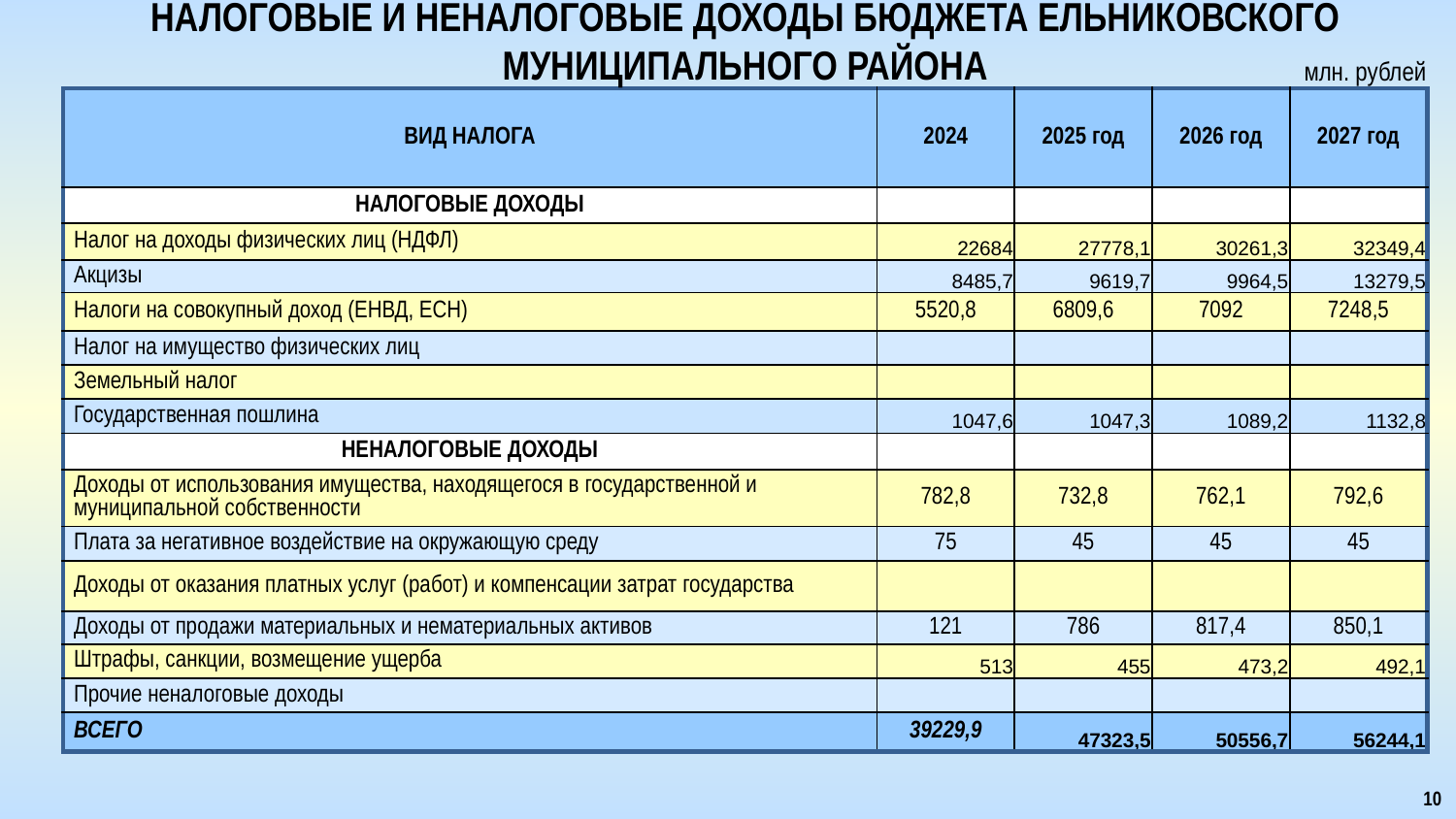

# НАЛОГОВЫЕ И НЕНАЛОГОВЫЕ ДОХОДЫ БЮДЖЕТА ЕЛЬНИКОВСКОГО МУНИЦИПАЛЬНОГО РАЙОНА
млн. рублей
| Вид налога | 2024 | 2025 год | 2026 год | 2027 год |
| --- | --- | --- | --- | --- |
| Налоговые доходы |  |  |  |  |
| Налог на доходы физических лиц (НДФЛ) | 22684 | 27778,1 | 30261,3 | 32349,4 |
| Акцизы | 8485,7 | 9619,7 | 9964,5 | 13279,5 |
| Налоги на совокупный доход (ЕНВД, ЕСН) | 5520,8 | 6809,6 | 7092 | 7248,5 |
| Налог на имущество физических лиц |  |  |  |  |
| Земельный налог |  |  |  |  |
| Государственная пошлина | 1047,6 | 1047,3 | 1089,2 | 1132,8 |
| Неналоговые доходы |  |  |  |  |
| Доходы от использования имущества, находящегося в государственной и муниципальной собственности | 782,8 | 732,8 | 762,1 | 792,6 |
| Плата за негативное воздействие на окружающую среду | 75 | 45 | 45 | 45 |
| Доходы от оказания платных услуг (работ) и компенсации затрат государства |  |  |  |  |
| Доходы от продажи материальных и нематериальных активов | 121 | 786 | 817,4 | 850,1 |
| Штрафы, санкции, возмещение ущерба | 513 | 455 | 473,2 | 492,1 |
| Прочие неналоговые доходы |  |  |  |  |
| ВСЕГО | 39229,9 | 47323,5 | 50556,7 | 56244,1 |
10